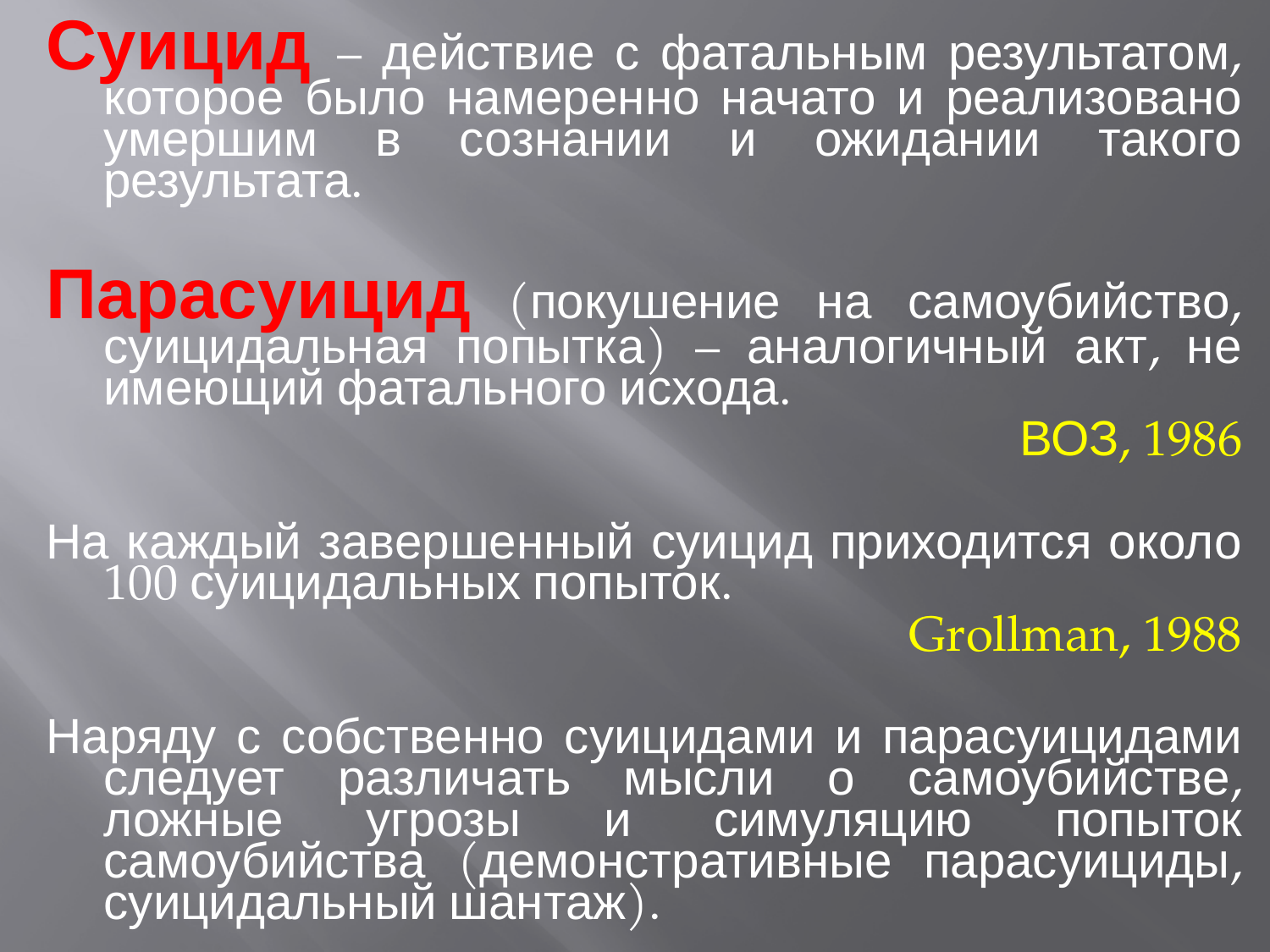

Суицид – действие с фатальным результатом, которое было намеренно начато и реализовано умершим в сознании и ожидании такого результата.

Парасуицид (покушение на самоубийство, суицидальная попытка) – аналогичный акт, не имеющий фатального исхода.
ВОЗ, 1986

На каждый завершенный суицид приходится около 100 суицидальных попыток.
Grollman, 1988

Наряду с собственно суицидами и парасуицидами следует различать мысли о самоубийстве, ложные угрозы и симуляцию попыток самоубийства (демонстративные парасуициды, суицидальный шантаж).